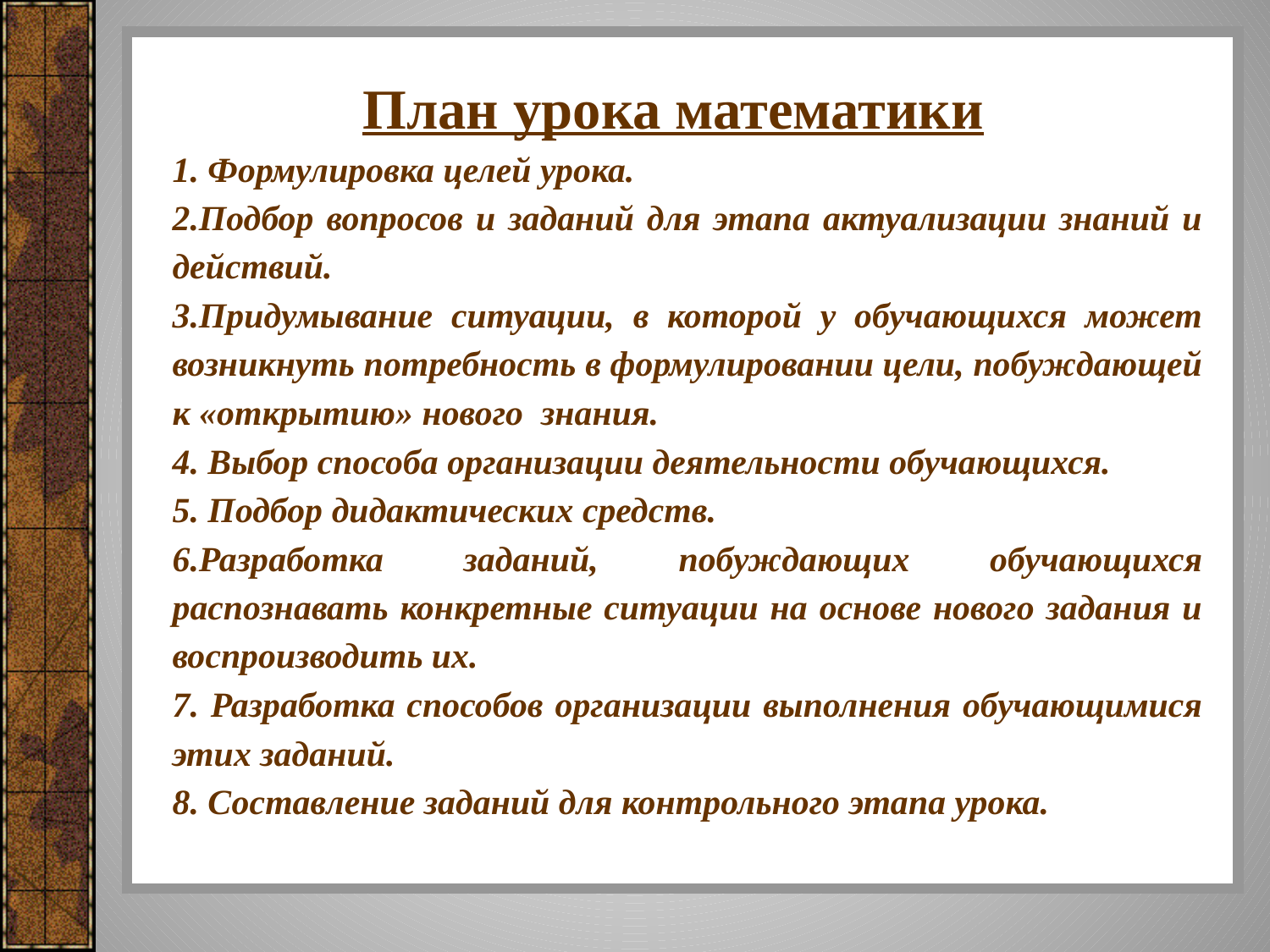

План урока математики
1. Формулировка целей урока.
2.Подбор вопросов и заданий для этапа актуализации знаний и действий.
3.Придумывание ситуации, в которой у обучающихся может возникнуть потребность в формулировании цели, побуждающей к «открытию» нового  знания.
4. Выбор способа организации деятельности обучающихся.
5. Подбор дидактических средств.
6.Разработка заданий, побуждающих обучающихся распознавать конкретные ситуации на основе нового задания и воспроизводить их.
7. Разработка способов организации выполнения обучающимися этих заданий.
8. Составление заданий для контрольного этапа урока.